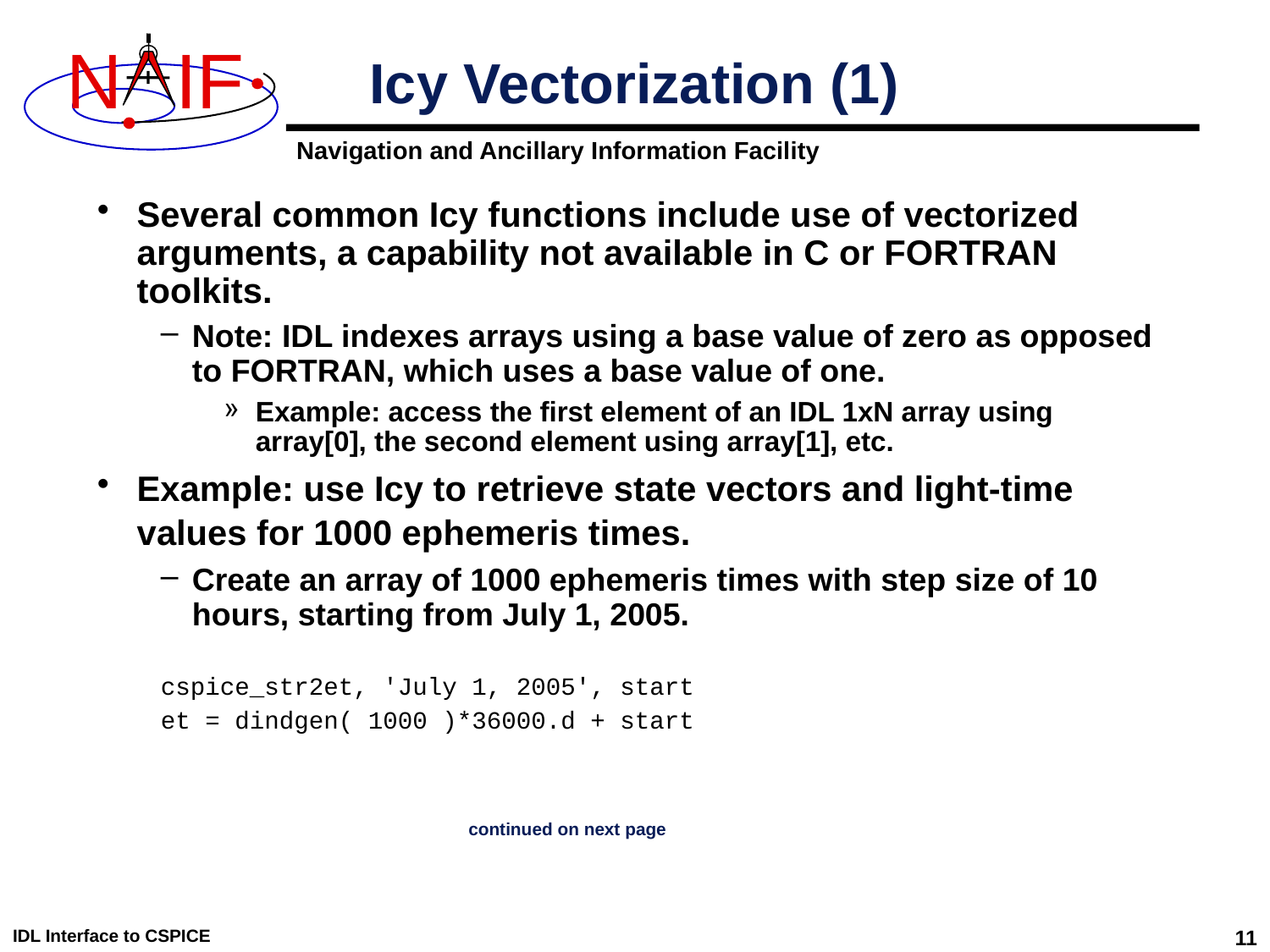

Icy Vectorization (1)
Several common Icy functions include use of vectorized arguments, a capability not available in C or FORTRAN toolkits.
Note: IDL indexes arrays using a base value of zero as opposed to FORTRAN, which uses a base value of one.
Example: access the first element of an IDL 1xN array using array[0], the second element using array[1], etc.
Example: use Icy to retrieve state vectors and light-time values for 1000 ephemeris times.
Create an array of 1000 ephemeris times with step size of 10 hours, starting from July 1, 2005.

cspice_str2et, 'July 1, 2005', start
et = dindgen( 1000 )*36000.d + start

continued on next page
IDL Interface to CSPICE
11